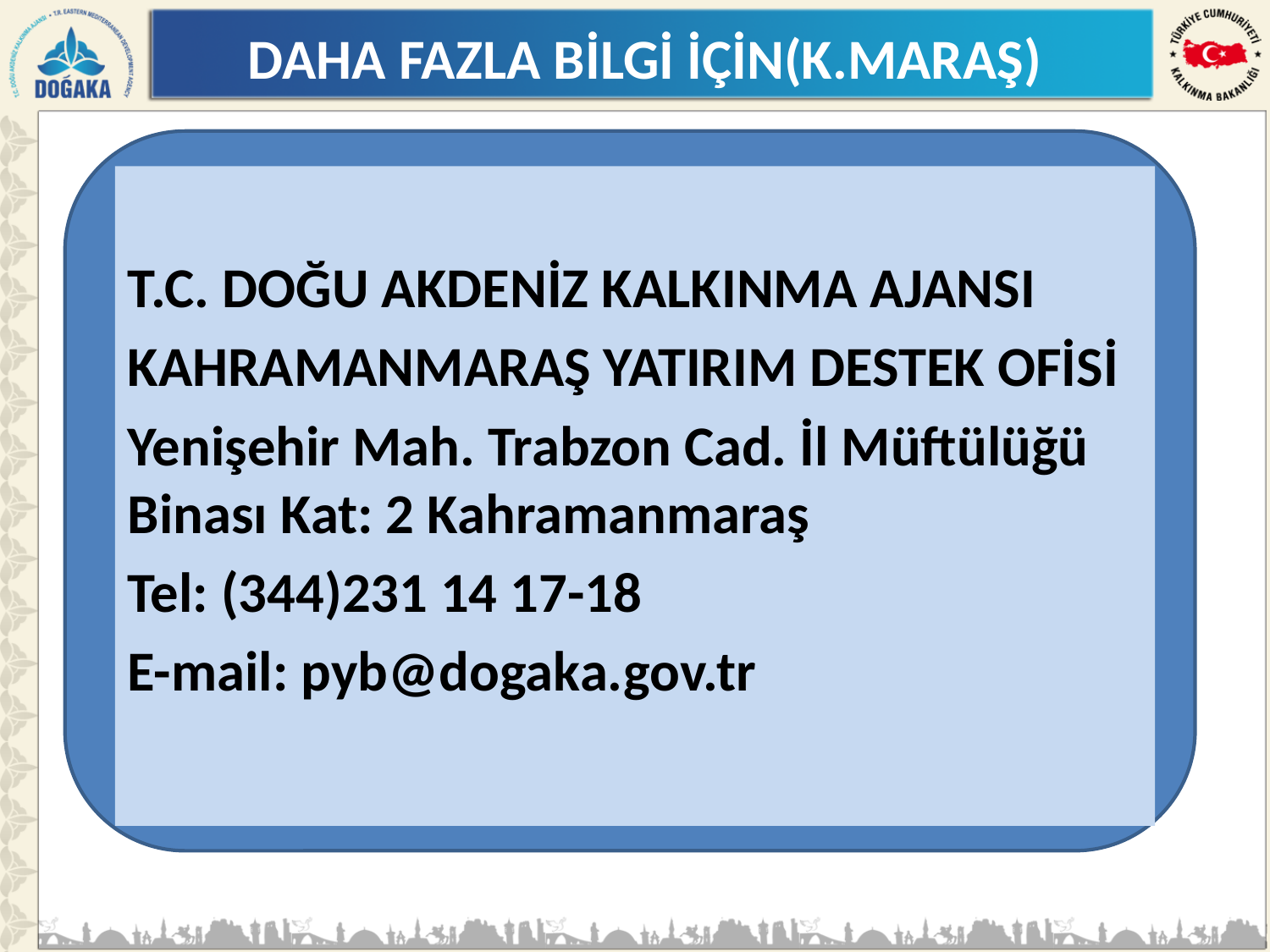

# DAHA FAZLA BİLGİ İÇİN(K.MARAŞ)

T.C. DOĞU AKDENİZ KALKINMA AJANSI
KAHRAMANMARAŞ YATIRIM DESTEK OFİSİ
Yenişehir Mah. Trabzon Cad. İl Müftülüğü Binası Kat: 2 Kahramanmaraş
Tel: (344)231 14 17-18
E-mail: pyb@dogaka.gov.tr